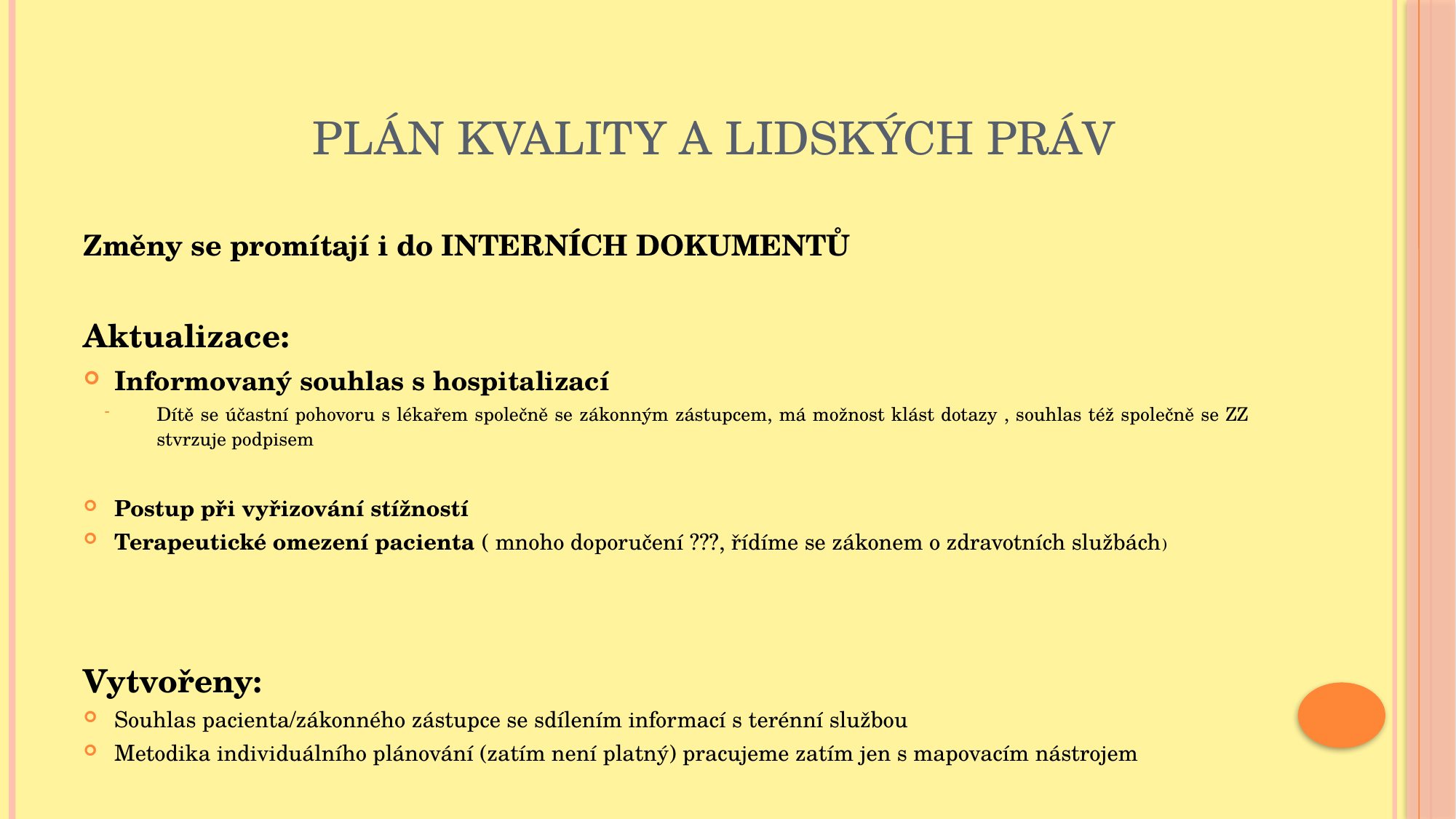

# Plán kvality a lidských práv

Změny se promítají i do INTERNÍCH DOKUMENTŮ

Aktualizace:
Informovaný souhlas s hospitalizací
Dítě se účastní pohovoru s lékařem společně se zákonným zástupcem, má možnost klást dotazy , souhlas též společně se ZZ stvrzuje podpisem

Postup při vyřizování stížností
Terapeutické omezení pacienta ( mnoho doporučení ???, řídíme se zákonem o zdravotních službách)

Vytvořeny:
Souhlas pacienta/zákonného zástupce se sdílením informací s terénní službou
Metodika individuálního plánování (zatím není platný) pracujeme zatím jen s mapovacím nástrojem